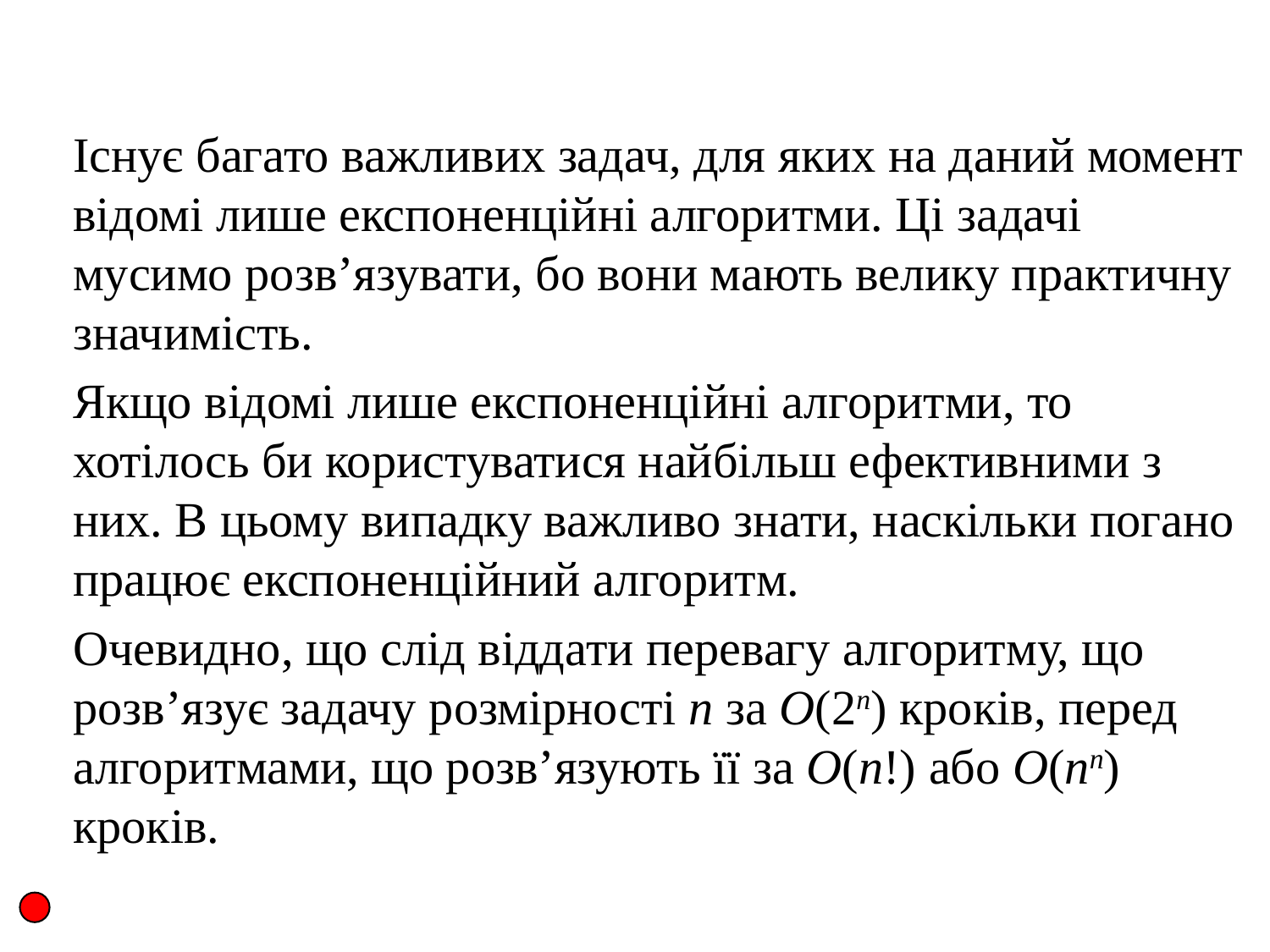

Існує багато важливих задач, для яких на даний момент відомі лише експоненційні алгоритми. Ці задачі мусимо розв’язувати, бо вони мають велику практичну значимість.
	Якщо відомі лише експоненційні алгоритми, то хотілось би користуватися найбільш ефективними з них. В цьому випадку важливо знати, наскільки погано працює експоненційний алгоритм.
	Очевидно, що слід віддати перевагу алгоритму, що розв’язує задачу розмірності n за О(2n) кроків, перед алгоритмами, що розв’язують її за О(n!) або О(nn) кроків.